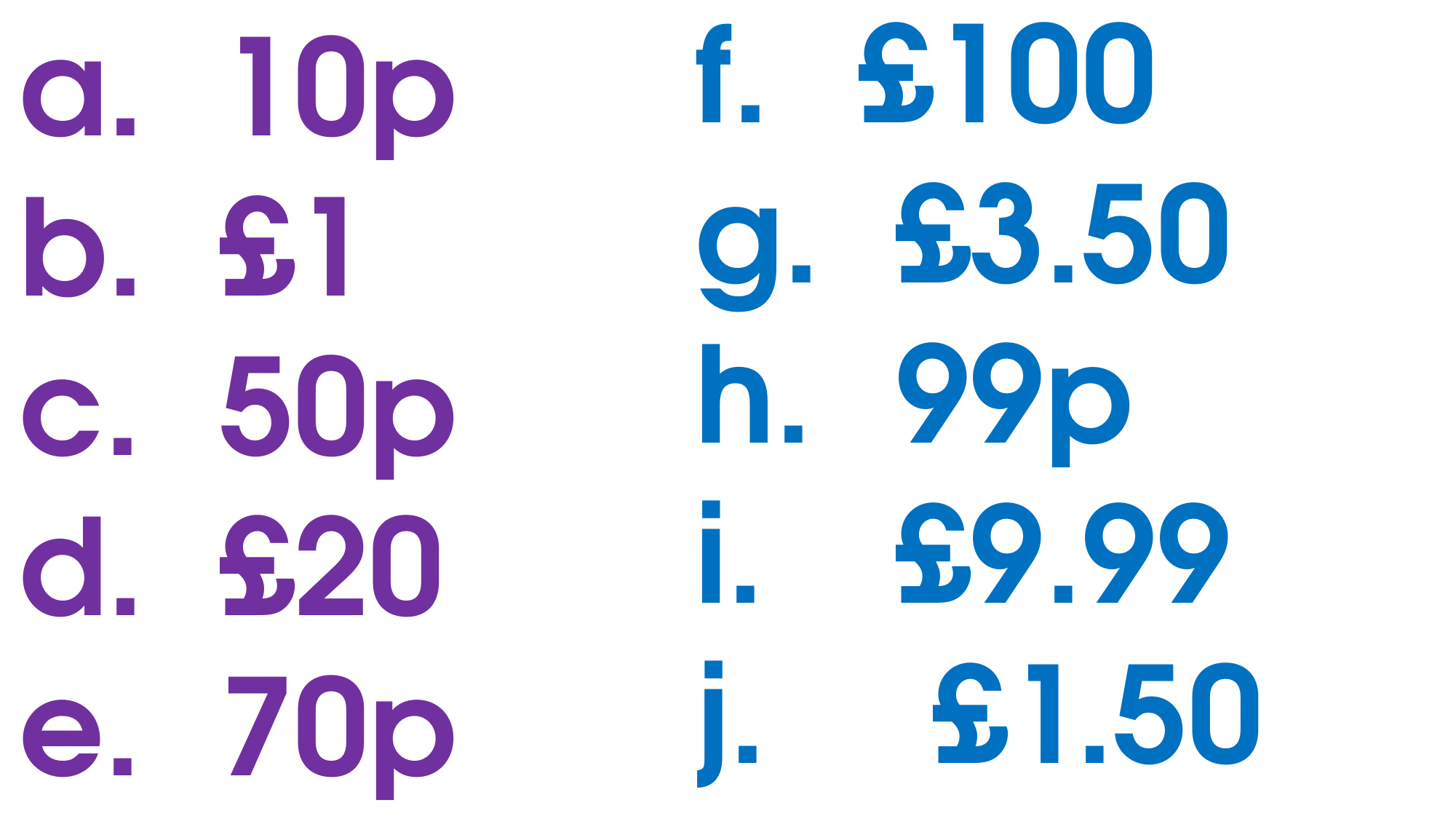

£100
 £3.50
 99p
 £9.99
  £1.50
 10p
 £1
 50p
 £20
 70p